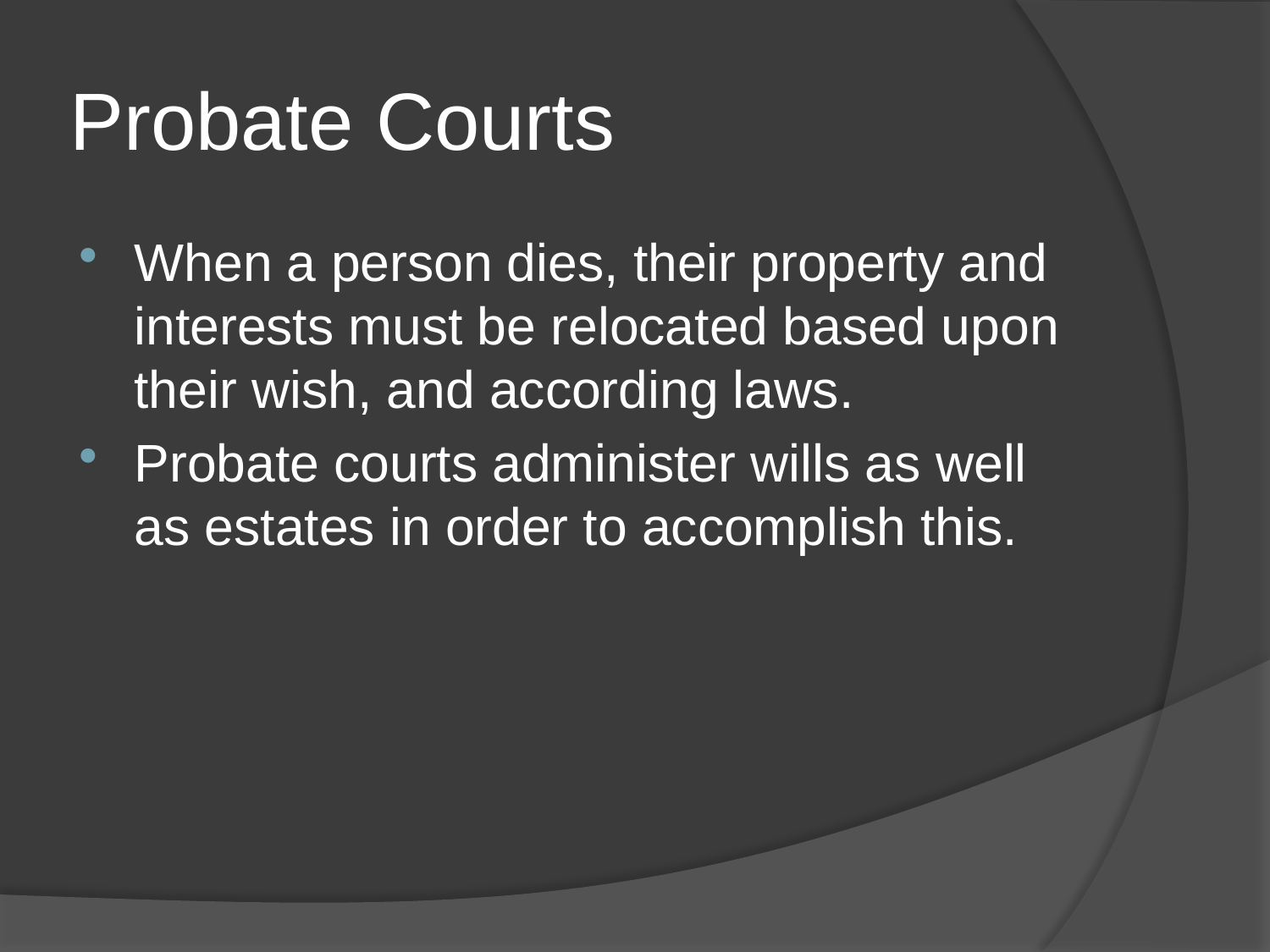

# Probate Courts
When a person dies, their property and interests must be relocated based upon their wish, and according laws.
Probate courts administer wills as well as estates in order to accomplish this.